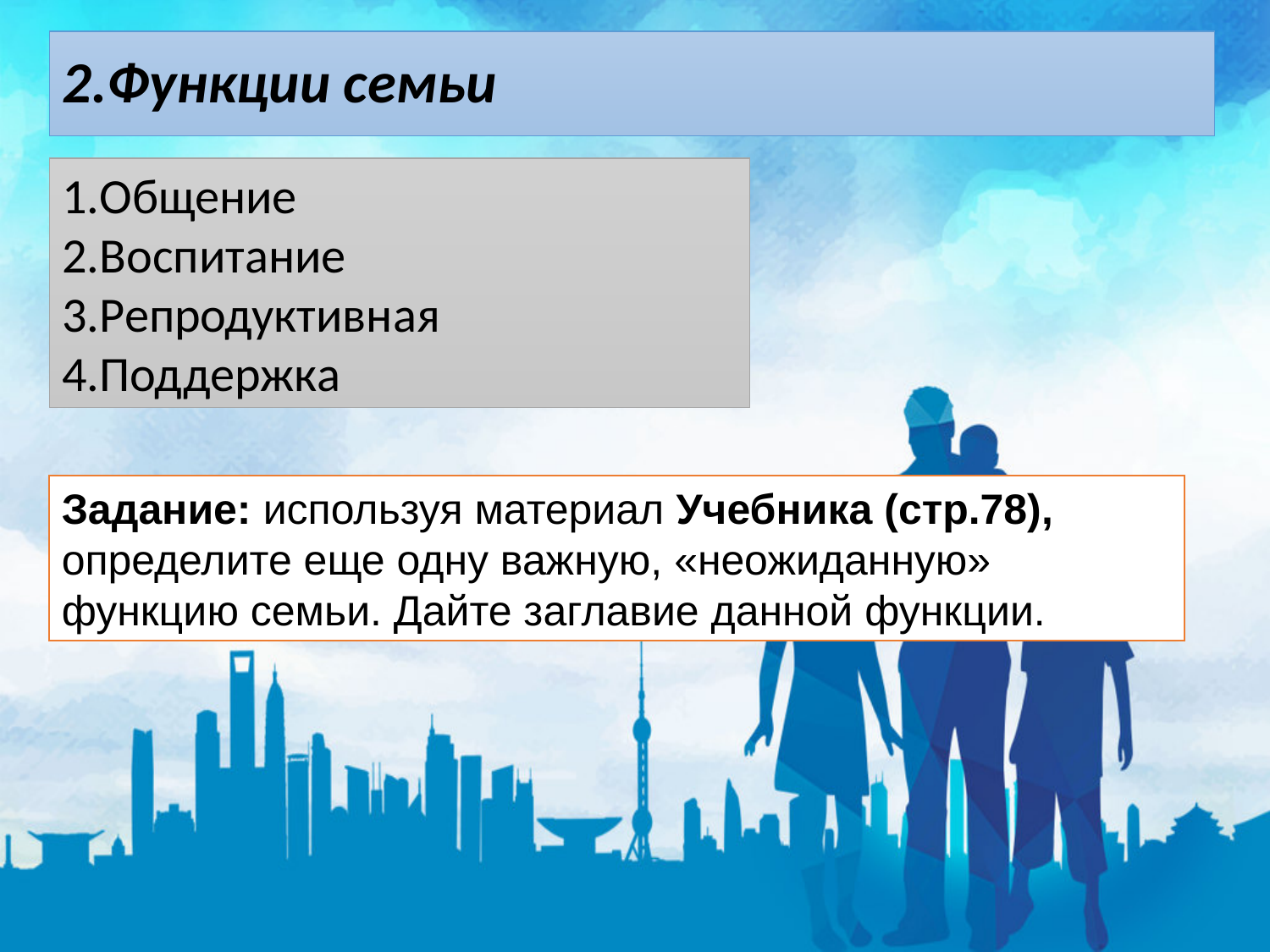

# 2.Функции семьи
1.Общение
2.Воспитание
3.Репродуктивная
4.Поддержка
Задание: используя материал Учебника (стр.78), определите еще одну важную, «неожиданную» функцию семьи. Дайте заглавие данной функции.